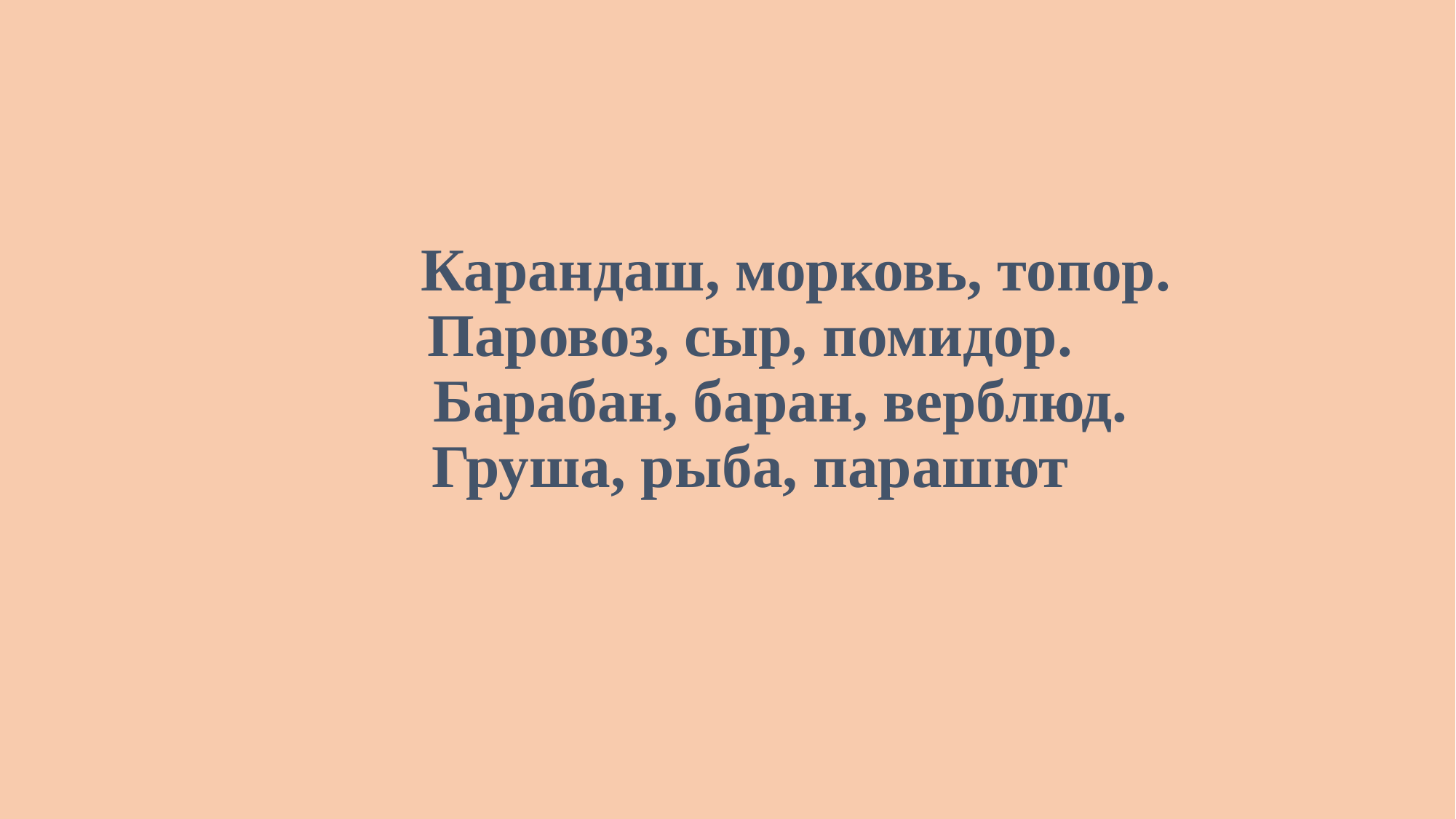

# Карандаш, морковь, топор. Паровоз, сыр, помидор. Барабан, баран, верблюд. Груша, рыба, парашют